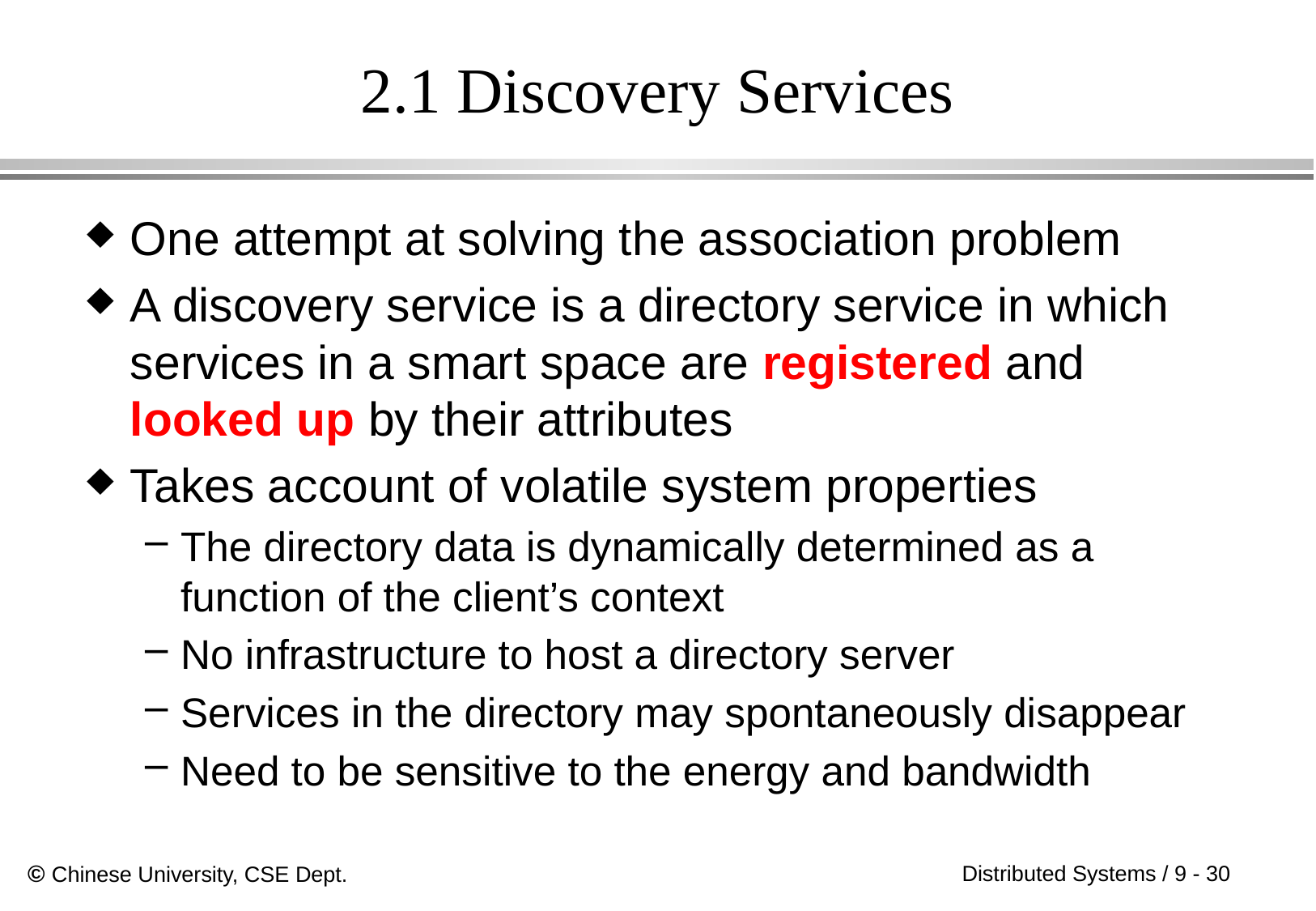

# 2.1 Discovery Services
One attempt at solving the association problem
A discovery service is a directory service in which services in a smart space are registered and looked up by their attributes
Takes account of volatile system properties
The directory data is dynamically determined as a function of the client’s context
No infrastructure to host a directory server
Services in the directory may spontaneously disappear
Need to be sensitive to the energy and bandwidth